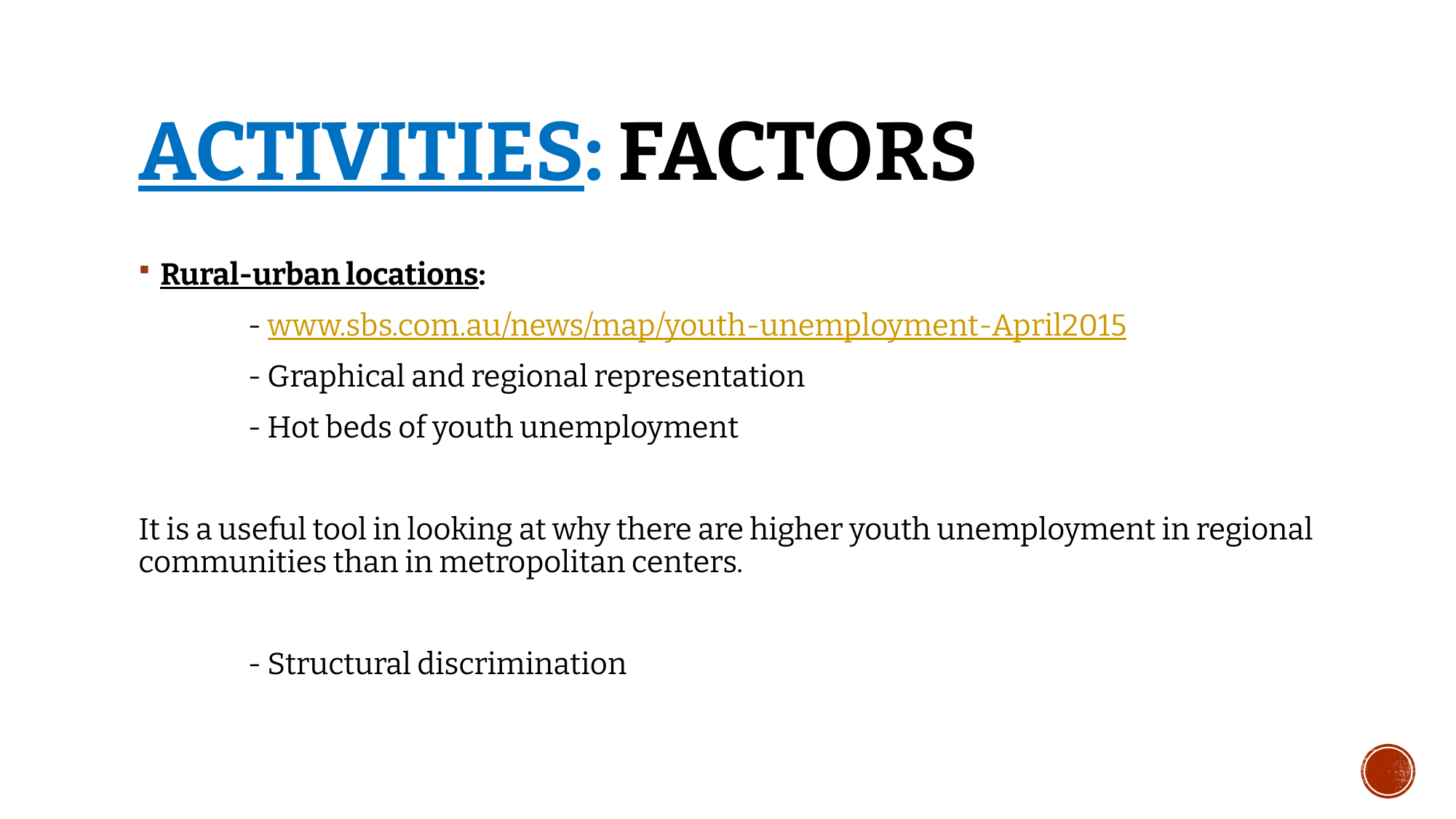

# Activities: Factors
Rural-urban locations:
 	- www.sbs.com.au/news/map/youth-unemployment-April2015
	- Graphical and regional representation
	- Hot beds of youth unemployment

It is a useful tool in looking at why there are higher youth unemployment in regional communities than in metropolitan centers.

	- Structural discrimination